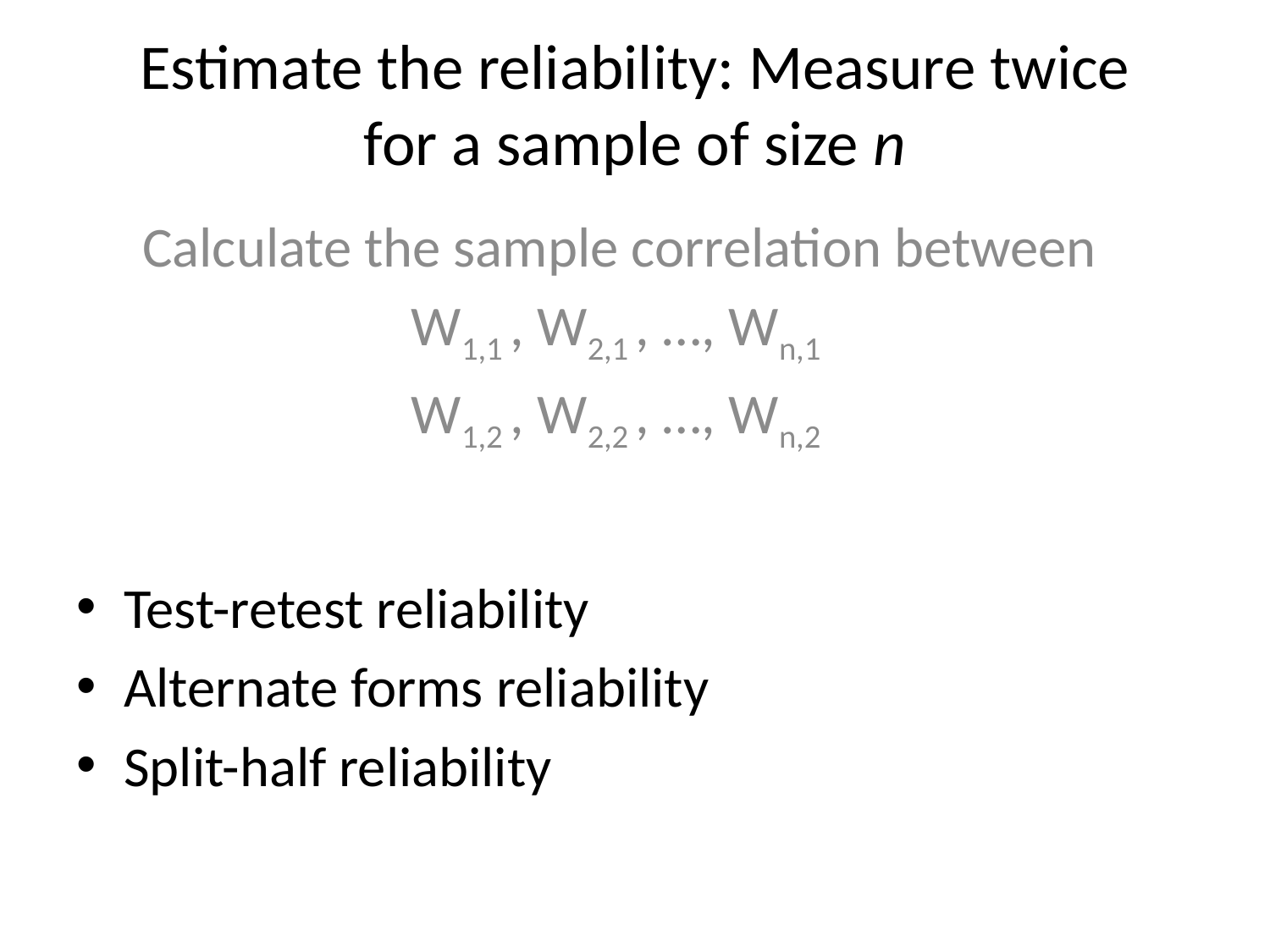

# Estimate the reliability: Measure twice for a sample of size n
Calculate the sample correlation between
W1,1 , W2,1 , …, Wn,1
W1,2 , W2,2 , …, Wn,2
Test-retest reliability
Alternate forms reliability
Split-half reliability